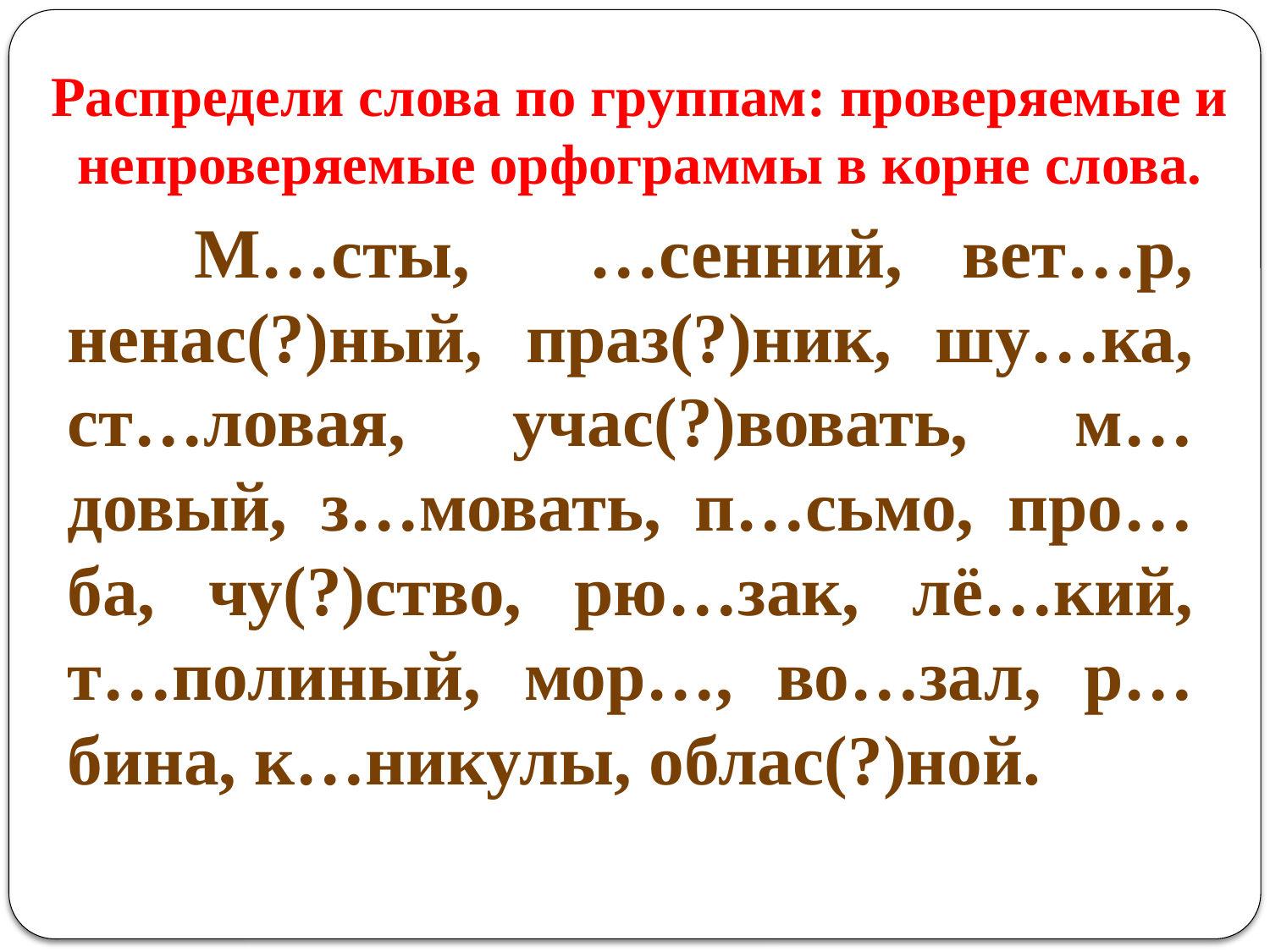

# Распредели слова по группам: проверяемые и непроверяемые орфограммы в корне слова.
	М…сты,  …сенний, вет…р, ненас(?)ный, праз(?)ник, шу…ка, ст…ловая, учас(?)вовать, м…довый, з…мовать, п…сьмо, про…ба, чу(?)ство, рю…зак, лё…кий, т…полиный, мор…, во…зал, р…бина, к…никулы, облас(?)ной.